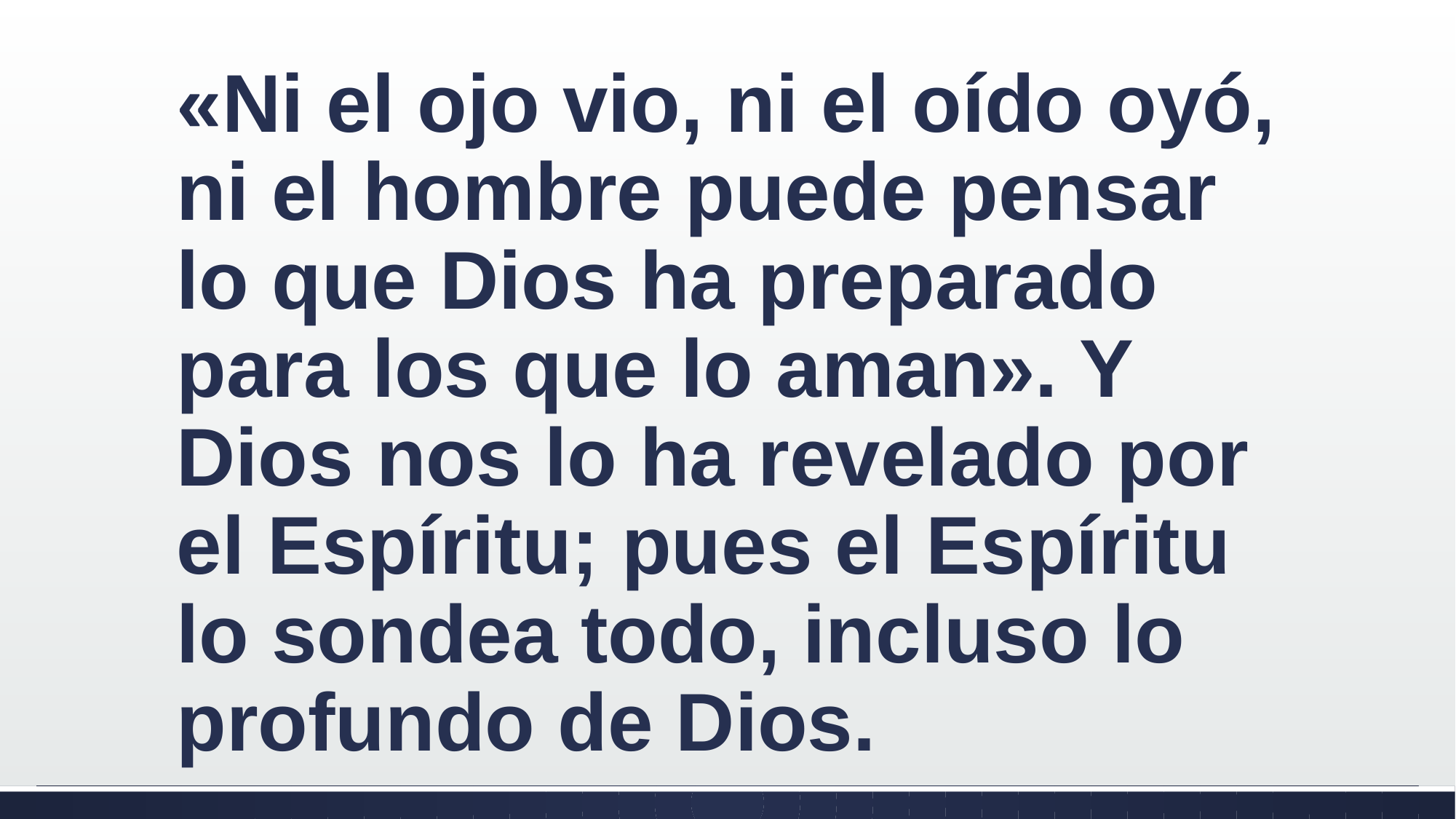

#
«Ni el ojo vio, ni el oído oyó, ni el hombre puede pensar lo que Dios ha preparado para los que lo aman». Y Dios nos lo ha revelado por el Espíritu; pues el Espíritu lo sondea todo, incluso lo profundo de Dios.